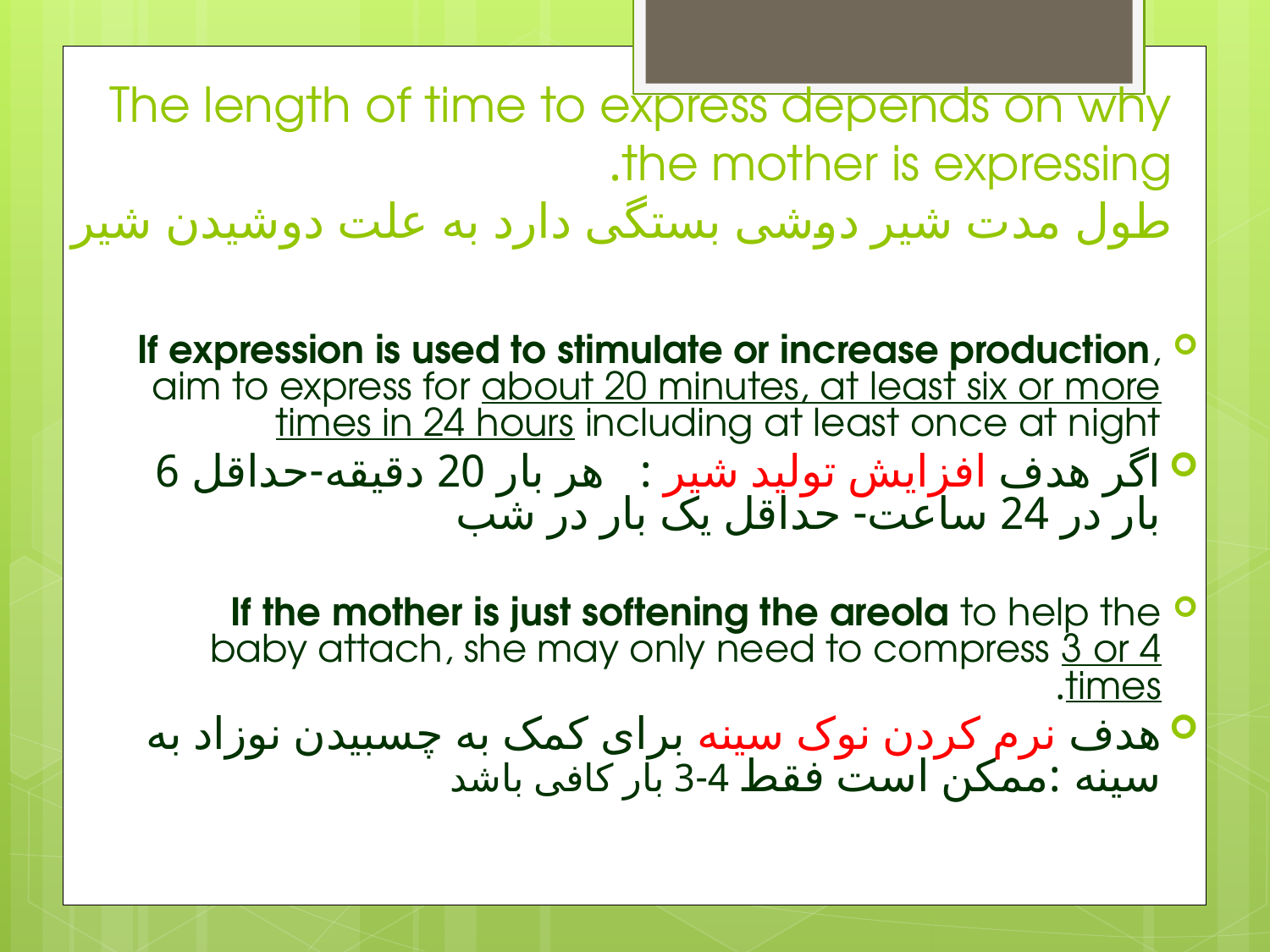

# The length of time to express depends on why the mother is expressing. طول مدت شیر دوشی بستگی دارد به علت دوشیدن شیر
If expression is used to stimulate or increase production, aim to express for about 20 minutes, at least six or more times in 24 hours including at least once at night
اگر هدف افزایش تولید شیر :   هر بار 20 دقیقه-حداقل 6 بار در 24 ساعت- حداقل یک بار در شب

If the mother is just softening the areola to help the baby attach, she may only need to compress 3 or 4 times.
هدف نرم کردن نوک سینه برای کمک به چسبیدن نوزاد به سینه :ممکن است فقط 4-3 بار کافی باشد